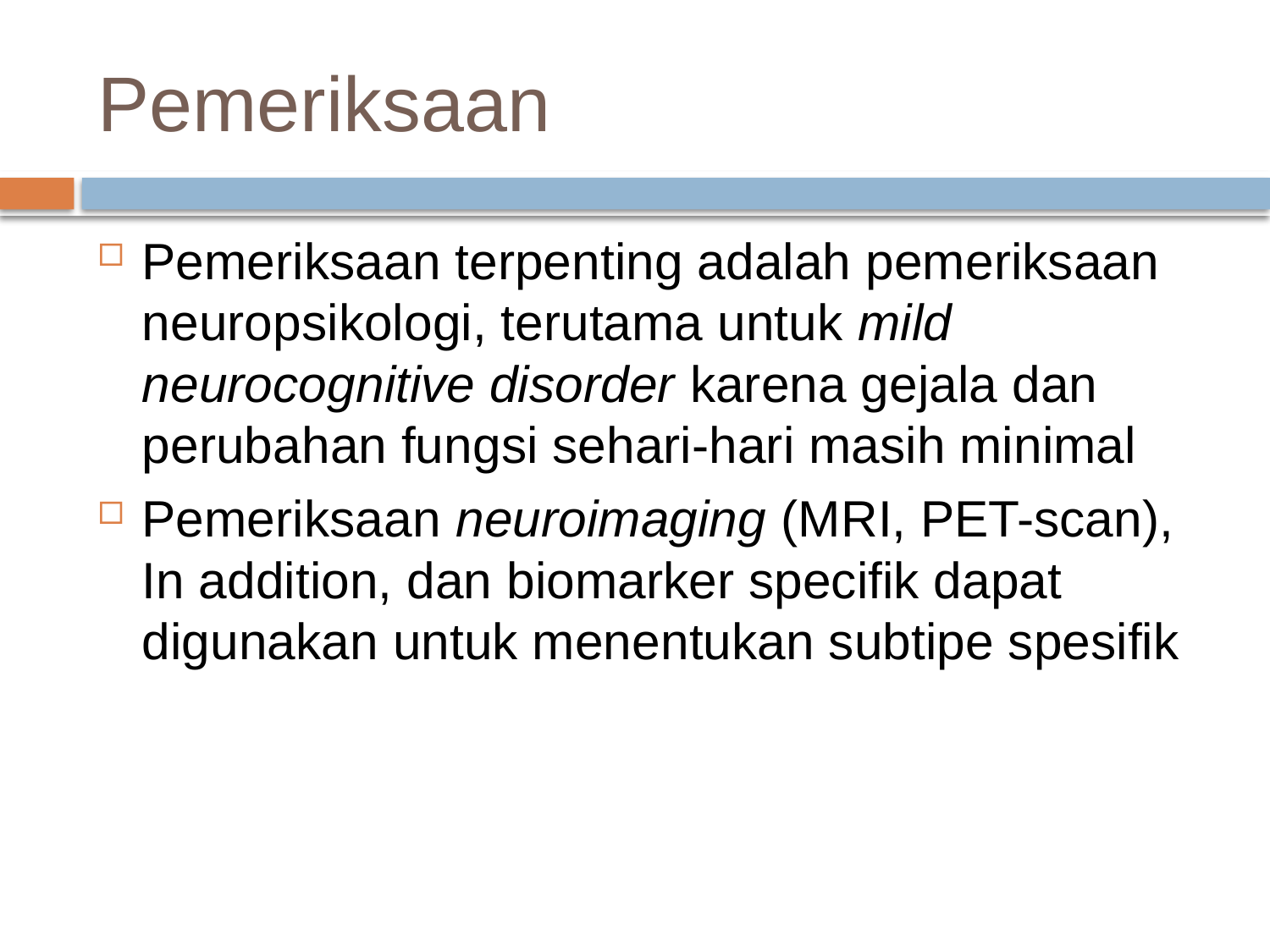

# Pemeriksaan
Pemeriksaan terpenting adalah pemeriksaan neuropsikologi, terutama untuk mild neurocognitive disorder karena gejala dan perubahan fungsi sehari-hari masih minimal
Pemeriksaan neuroimaging (MRI, PET-scan), In addition, dan biomarker specifik dapat digunakan untuk menentukan subtipe spesifik